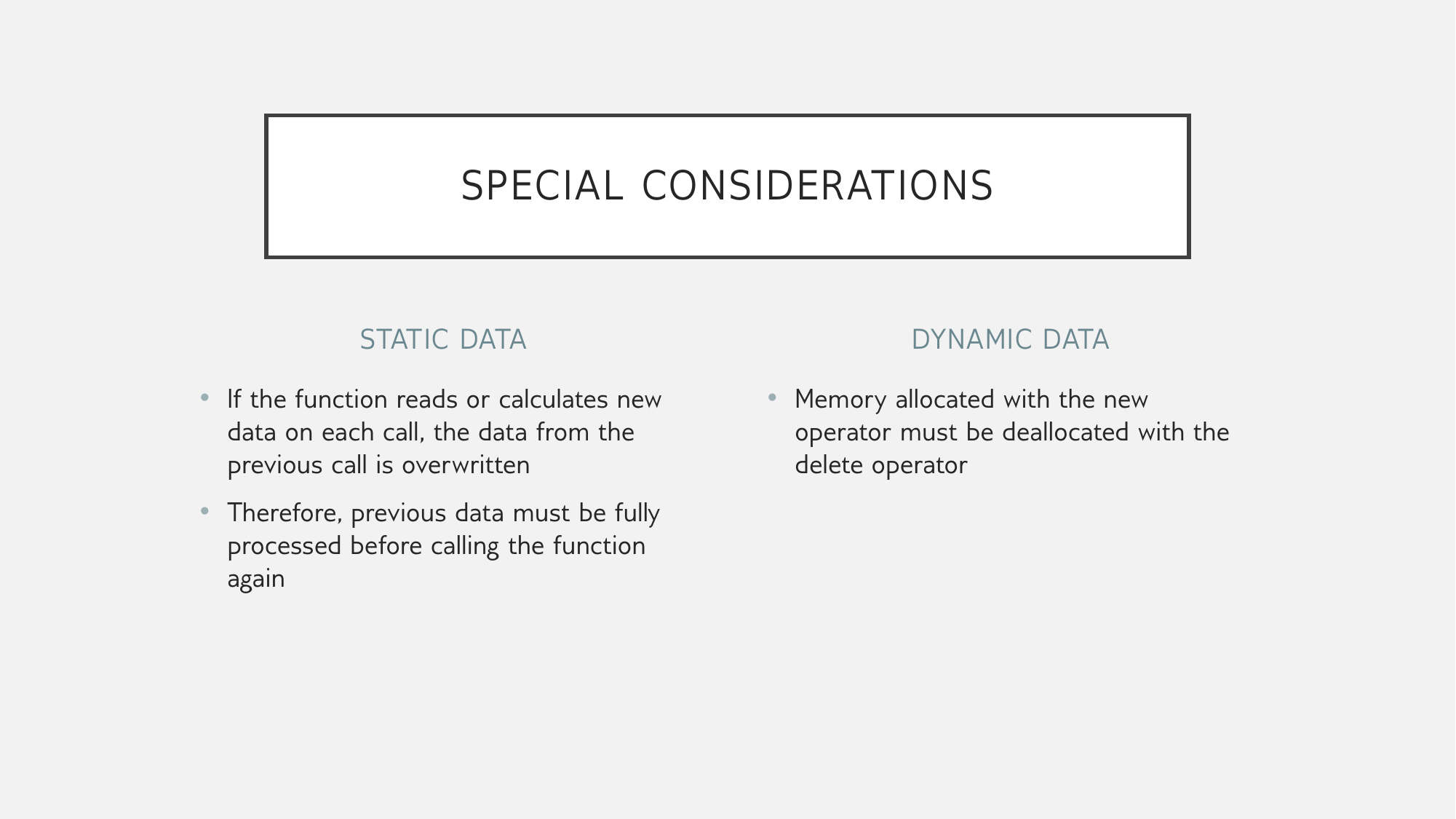

# Special Considerations
Static Data
Dynamic Data
If the function reads or calculates new data on each call, the data from the previous call is overwritten
Therefore, previous data must be fully processed before calling the function again
Memory allocated with the new operator must be deallocated with the delete operator